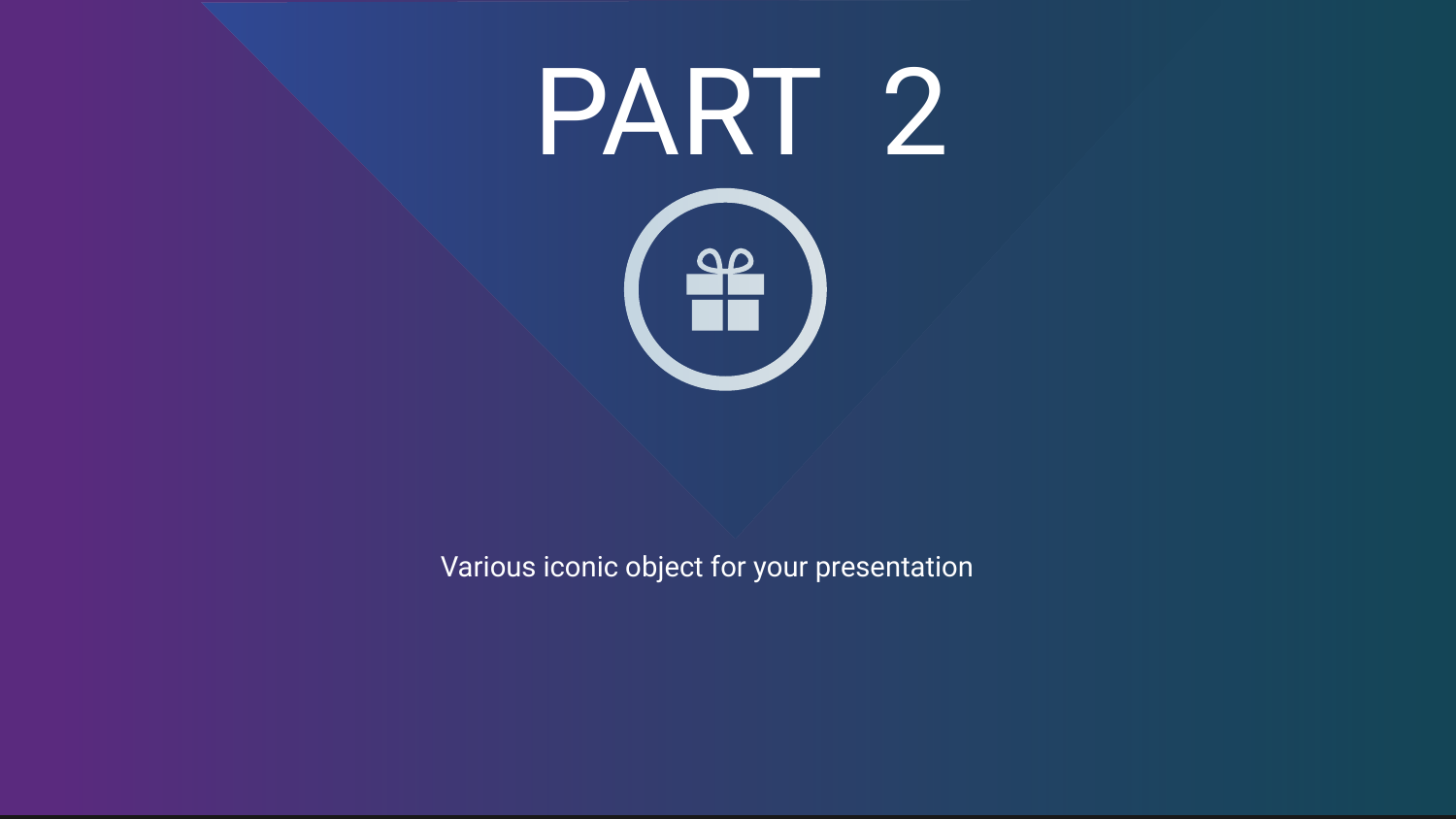

PART  2

Various iconic object for your presentation